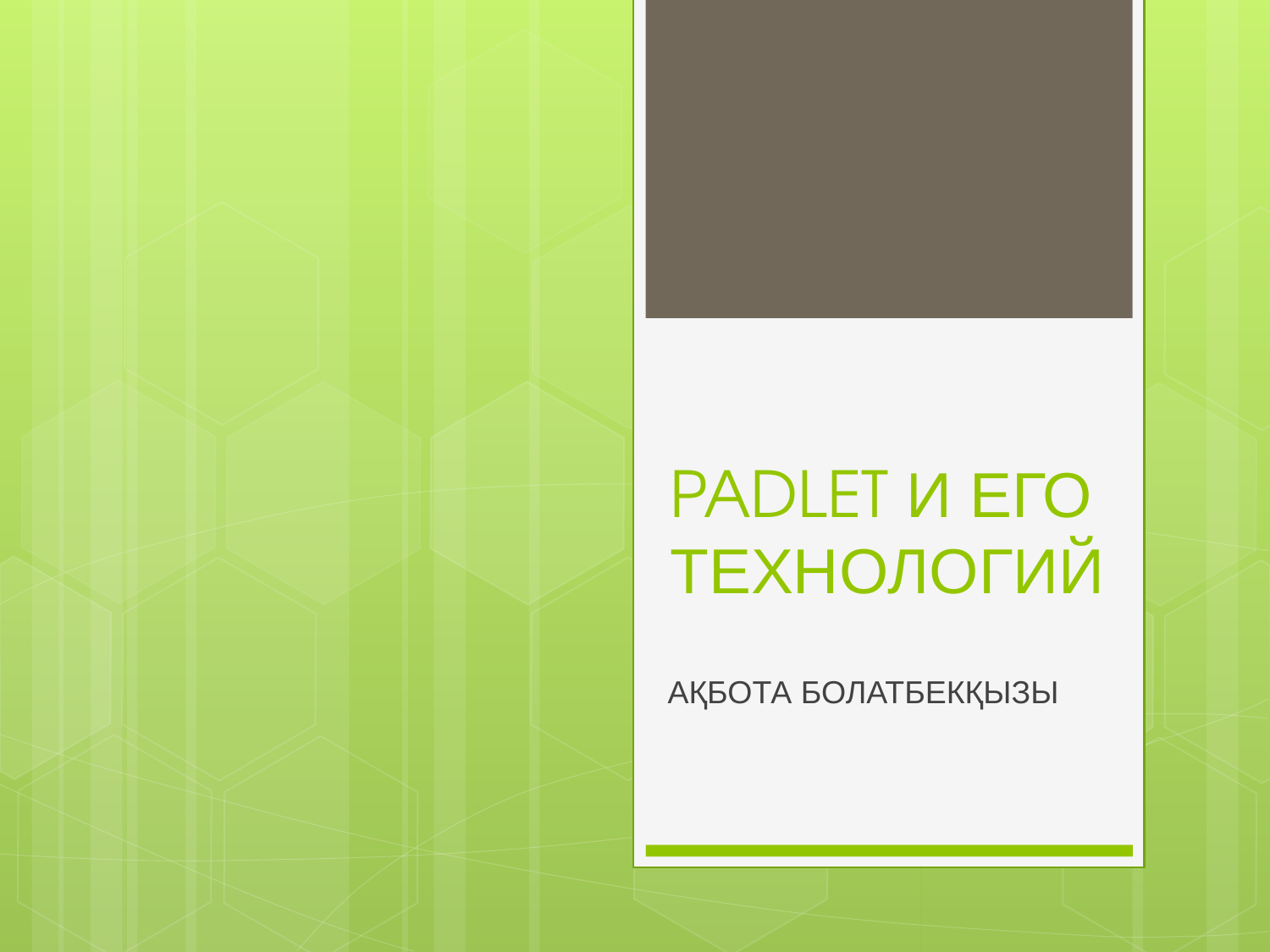

# PADLET И ЕГО ТЕХНОЛОГИЙ
АҚБОТА БОЛАТБЕКҚЫЗЫ